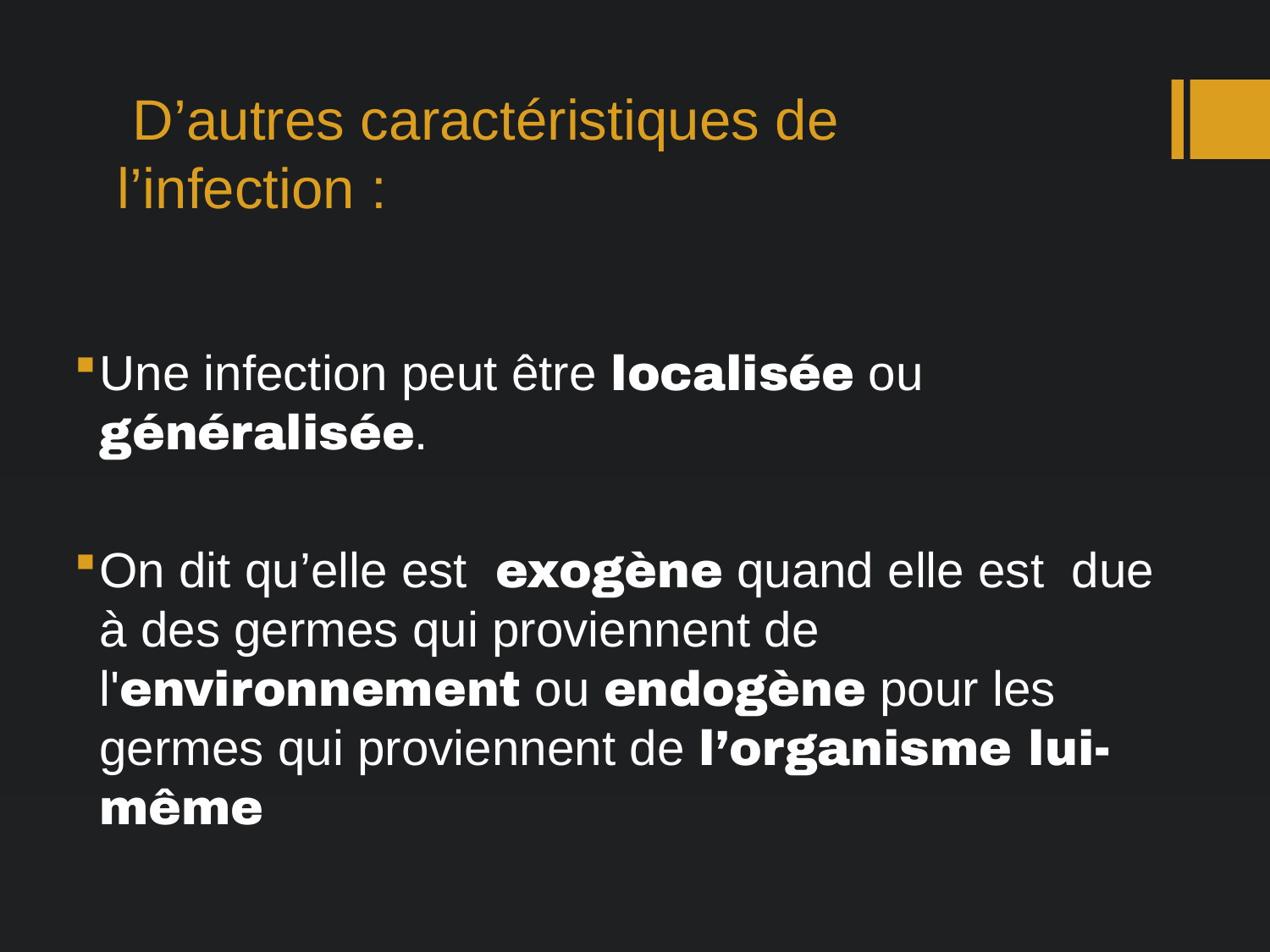

# D’autres caractéristiques de l’infection :

Une infection peut être localisée ou généralisée.

On dit qu’elle est  exogène quand elle est  due à des germes qui proviennent de l'environnement ou endogène pour les germes qui proviennent de l’organisme lui-même